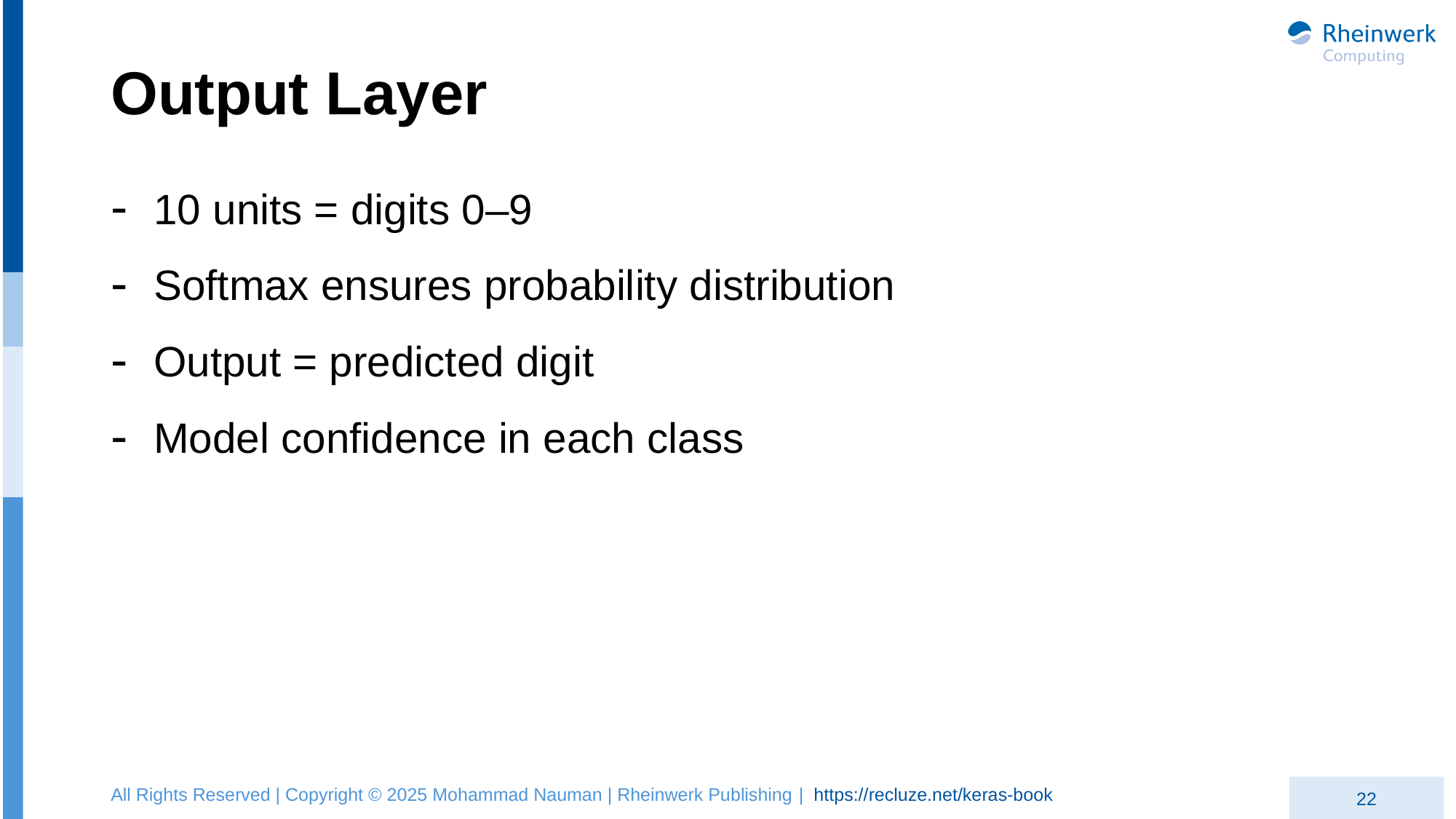

# Output Layer
10 units = digits 0–9
Softmax ensures probability distribution
Output = predicted digit
Model confidence in each class